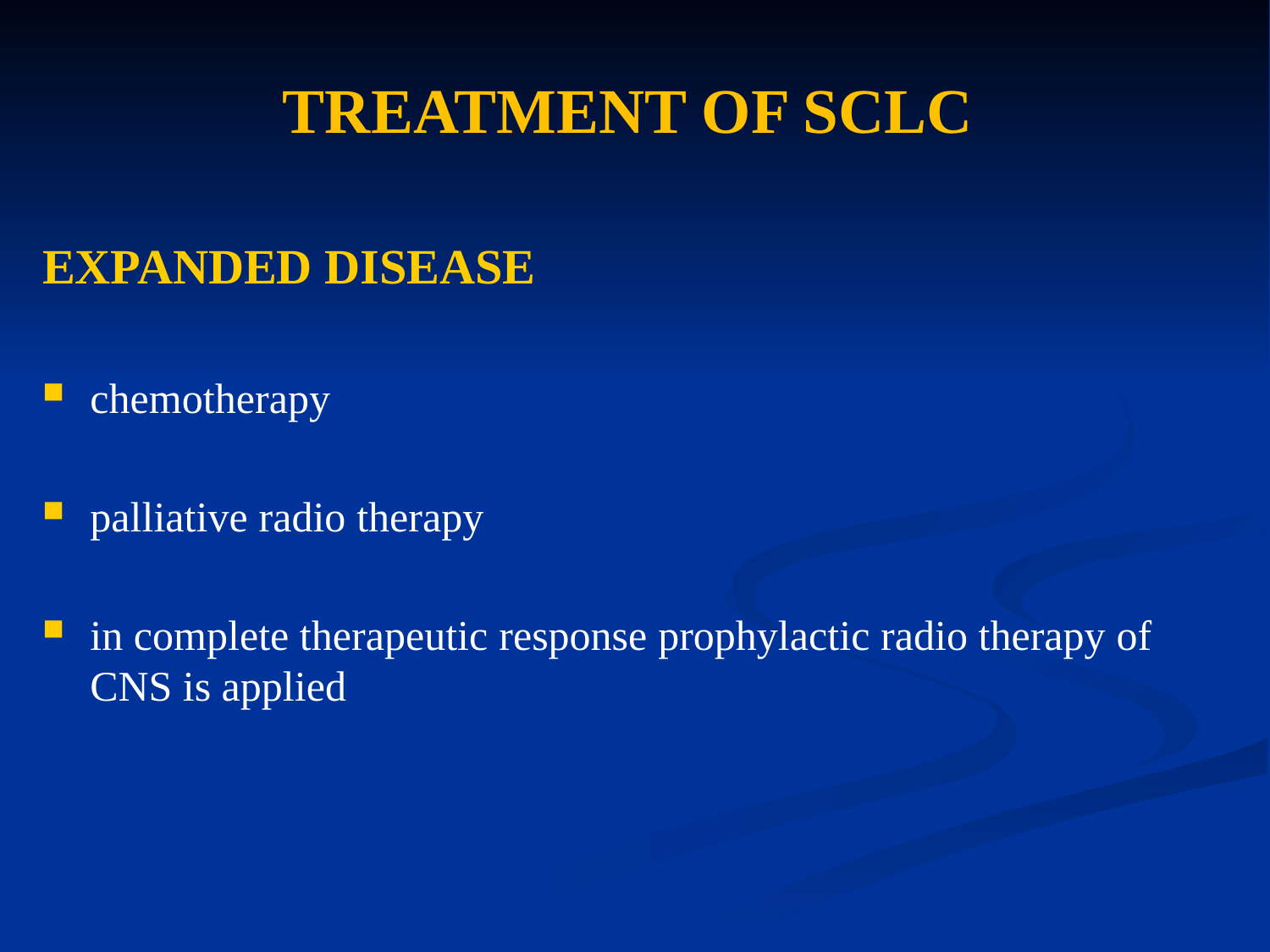

# TREATMENT OF SCLC
EXPANDED DISEASE

chemotherapy

palliative radio therapy

in complete therapeutic response prophylactic radio therapy of CNS is applied